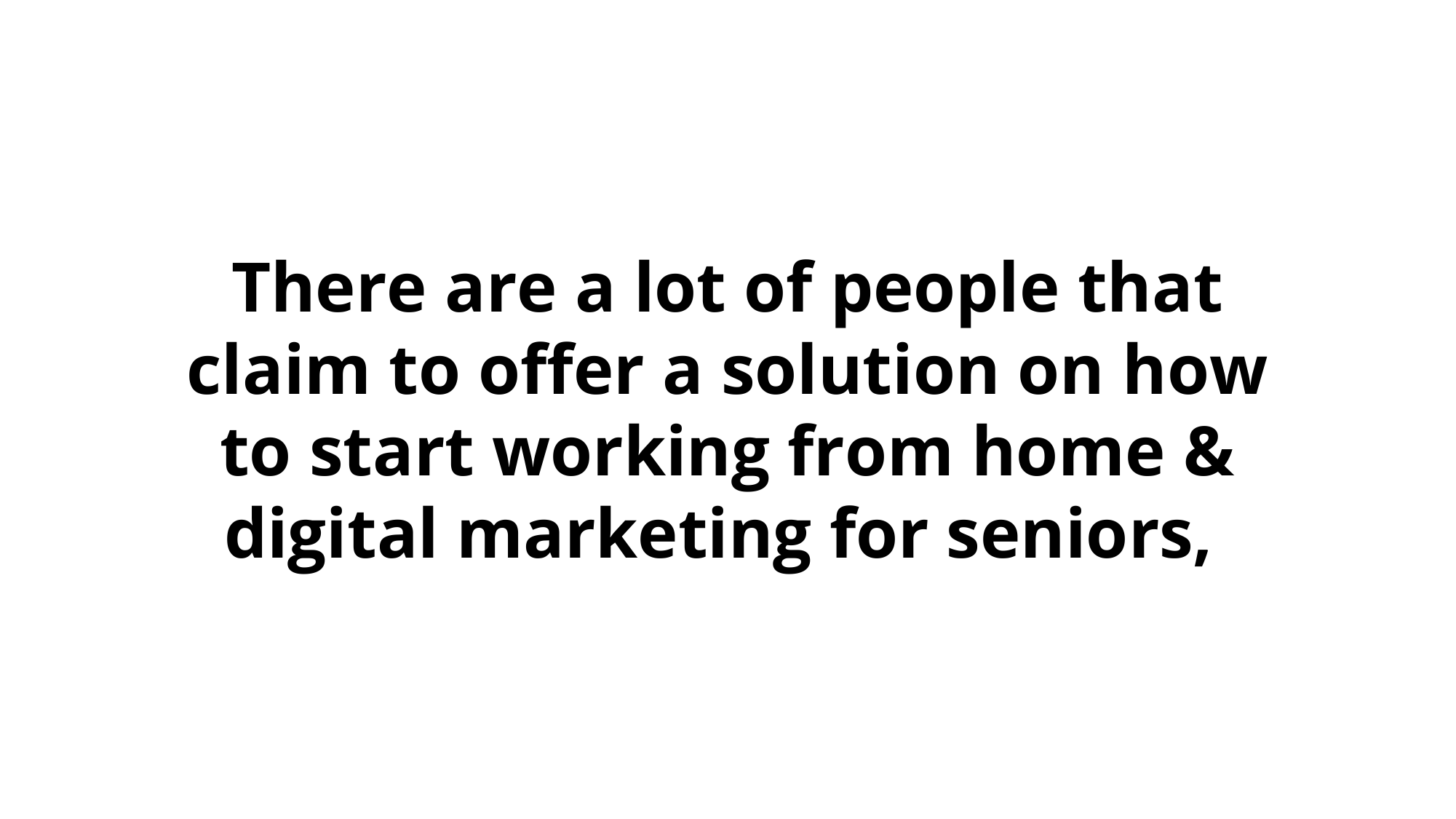

There are a lot of people that claim to offer a solution on how to start working from home & digital marketing for seniors,